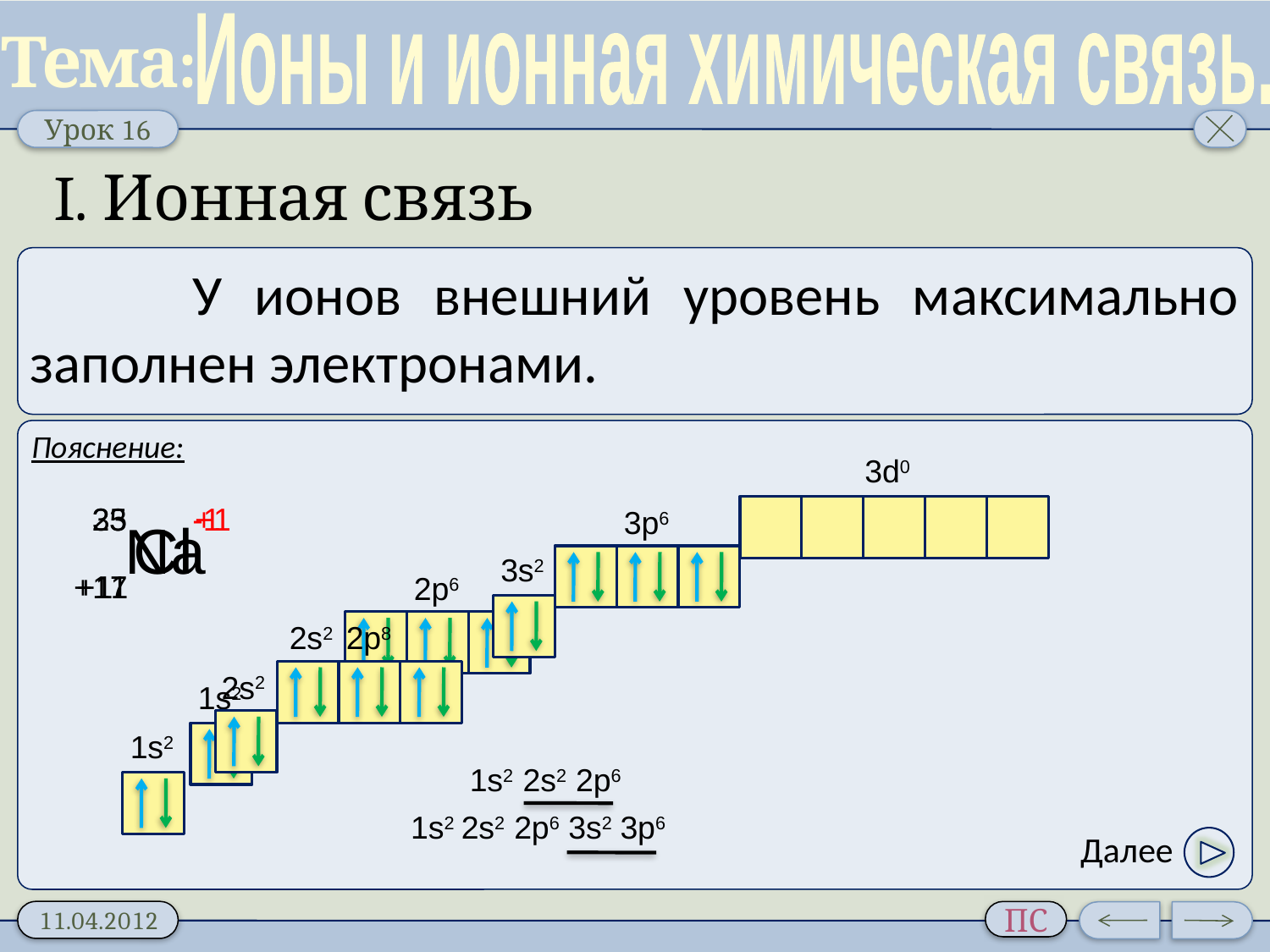

Ионы и ионная химическая связь.
I. Ионная связь

	 У ионов внешний уровень максимально заполнен электронами.

Пояснение:
3d0
35
-1
Cl
+17
3p6

3s2

2p8
2s2

1s2

1s2
2s2
2p6
3s2
3p6
23
+1
Na
+11
2p6

2s2

1s2

1s2
2s2
2p6
Далее